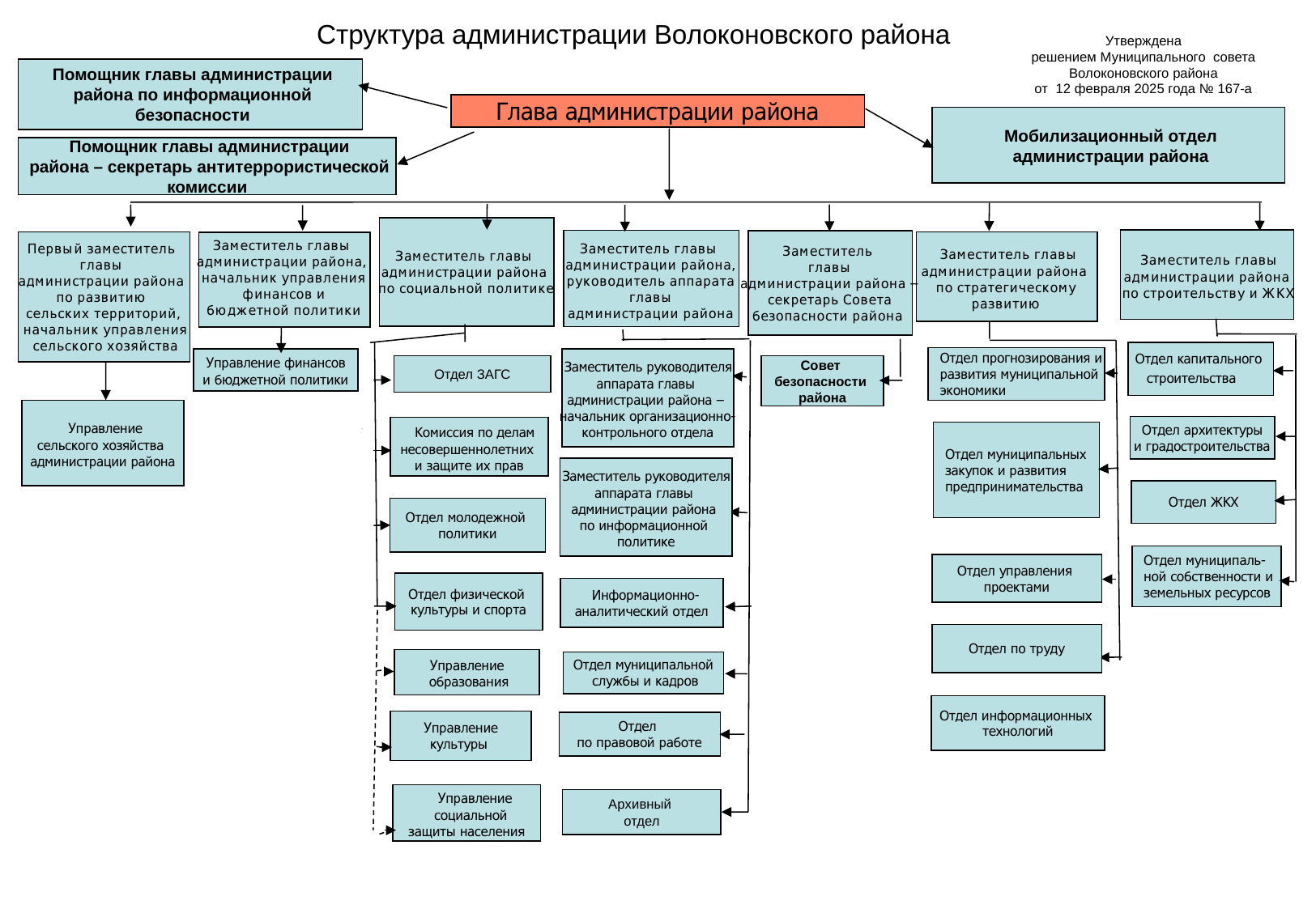

# Структура администрации Волоконовского района
Утверждена
решением Муниципального  совета
Волоконовского района
от  12 февраля 2025 года № 167-а
Помощник главы администрации
района по информационной
безопасности

Глава администрации района
Мобилизационный отдел
администрации района

Помощник главы администрации
района – секретарь антитеррористической
комиссии

Заместитель главы
администрации района
по социальной политике
 Заместитель главы
администрации района
 по строительству и ЖКХ

Заместитель главы
администрации района,
руководитель аппарата
 главы
администрации района

Заместитель
главы
администрации района –
секретарь Совета
безопасности района
Первый заместитель
главы
администрации района
по развитию
сельских территорий,
 начальник управления
 сельского хозяйства
 Заместитель главы
администрации района
по стратегическому
развитию

Заместитель главы
администрации района,
начальник управления
 финансов и
бюджетной политики

Отдел капитального
             строительства
Отдел прогнозирования и
развития муниципальной
экономики
 Управление финансов
и бюджетной политики
 Заместитель руководителя
аппарата главы
администрации района –
начальник организационно-
контрольного отдела
 Заместитель руководителя
аппарата главы
администрации района –
начальник организационно-
контрольного отдела
Отдел ЗАГС
Совет
безопасности
района

 Управление
сельского хозяйства
администрации района
Отдел архитектуры
и градостроительства
   Комиссия по делам
несовершеннолетних
и защите их прав
Отдел муниципальных
закупок и развития
предпринимательства

 Заместитель руководителя
аппарата главы
администрации района
по информационной
политике

Отдел ЖКХ
Отдел молодежной
политики

Отдел муниципаль-
ной собственности и
земельных ресурсов
Отдел управления
проектами
Отдел физической
культуры и спорта
  Информационно-
аналитический отдел

Отдел по труду
Отдел по труду
 Управление
 образования
Отдел муниципальной
 службы и кадров

Отдел информационных
технологий

Управление
культуры

Отдел
по правовой работе

    Управление
   социальной
защиты населения
Архивный
отдел